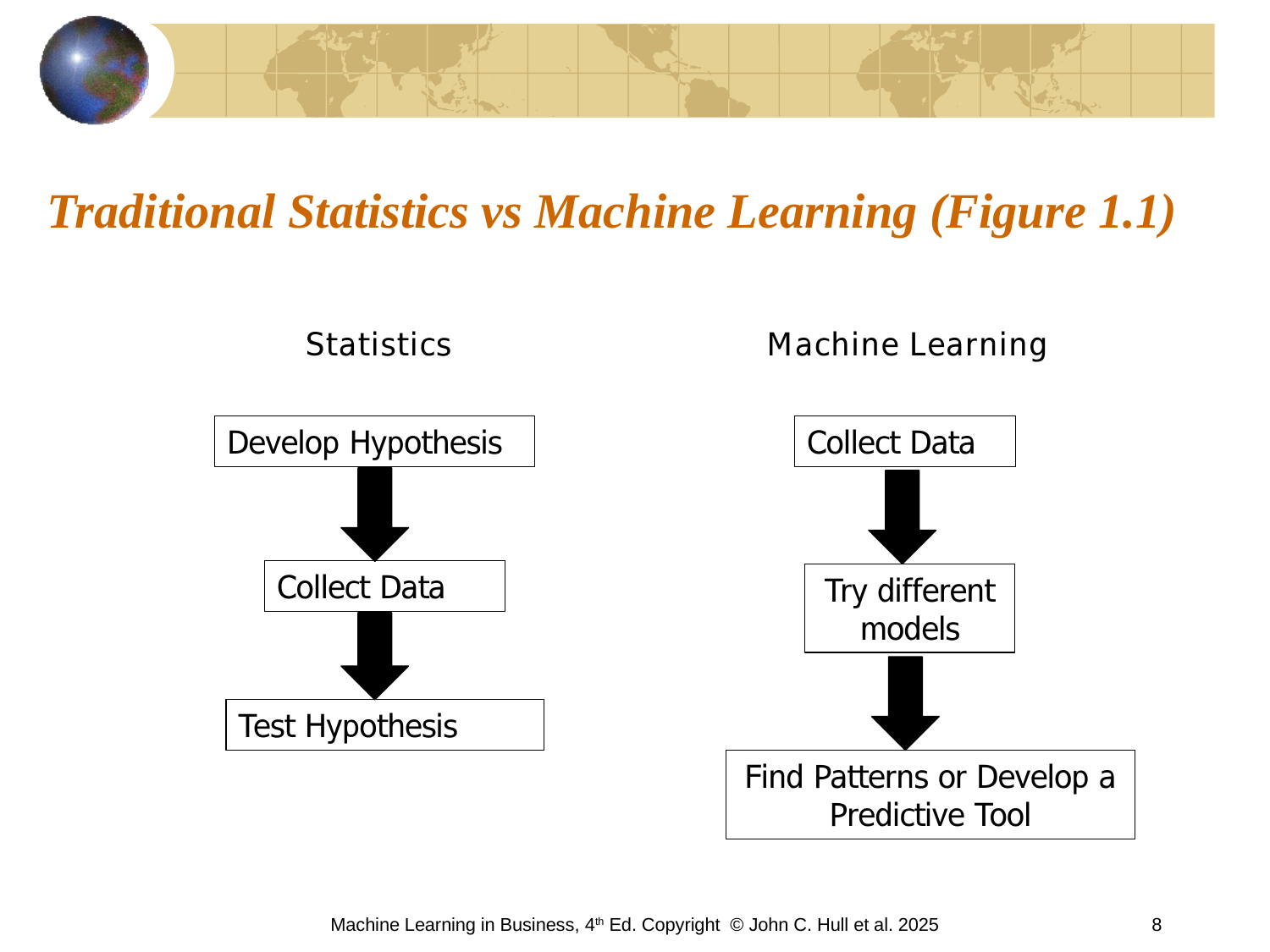

# Traditional Statistics vs Machine Learning (Figure 1.1)
Statistics
Machine Learning
Develop Hypothesis
Collect Data

Collect Data
Try different models

Test Hypothesis
Find Patterns or Develop a Predictive Tool
Machine Learning in Business, 4th Ed. Copyright  © John C. Hull et al. 2025
8